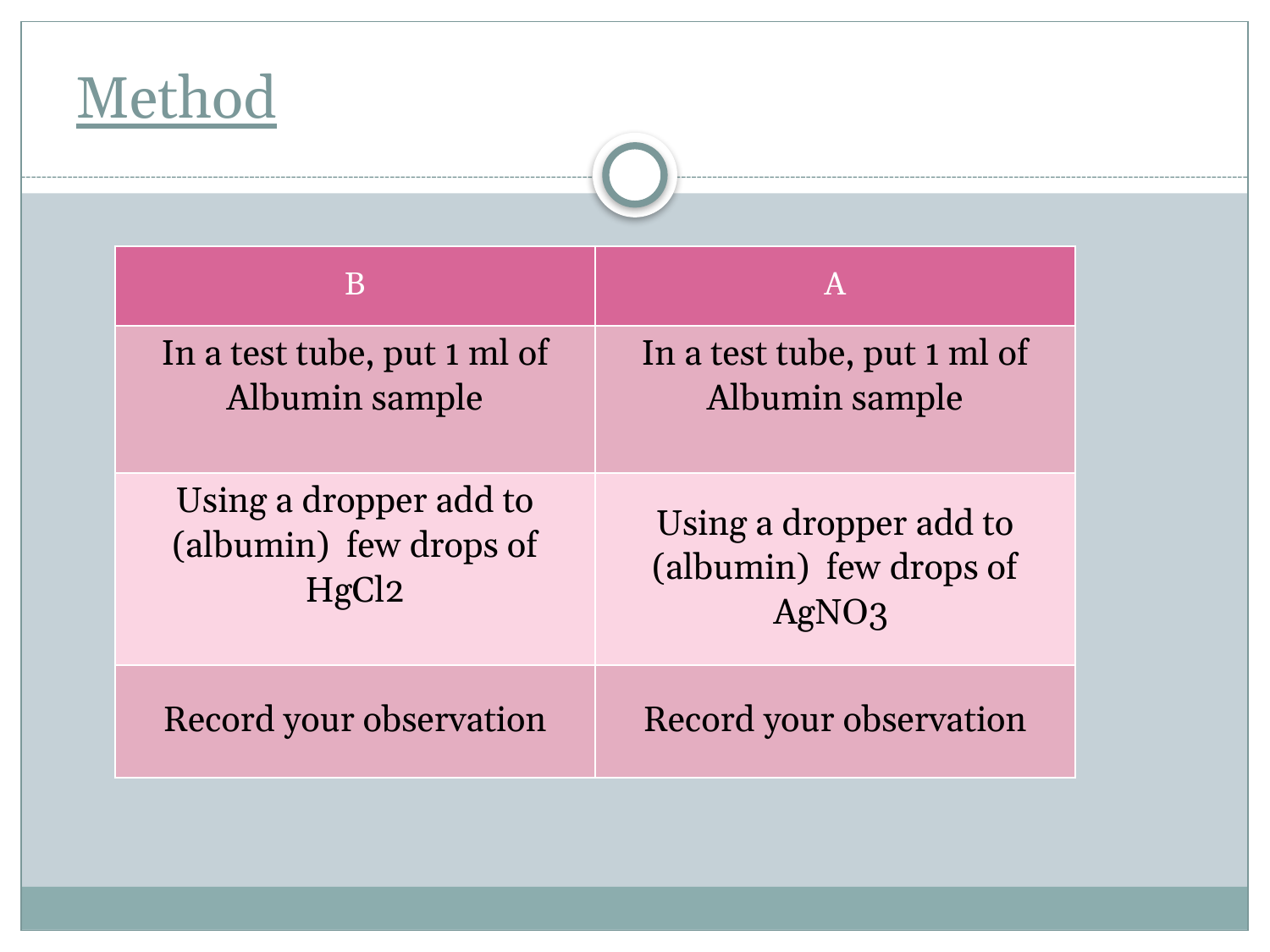

# Method
| B | A |
| --- | --- |
| In a test tube, put 1 ml of Albumin sample | In a test tube, put 1 ml of Albumin sample |
| Using a dropper add to (albumin) few drops of HgCl2 | Using a dropper add to (albumin) few drops of AgNO3 |
| Record your observation | Record your observation |